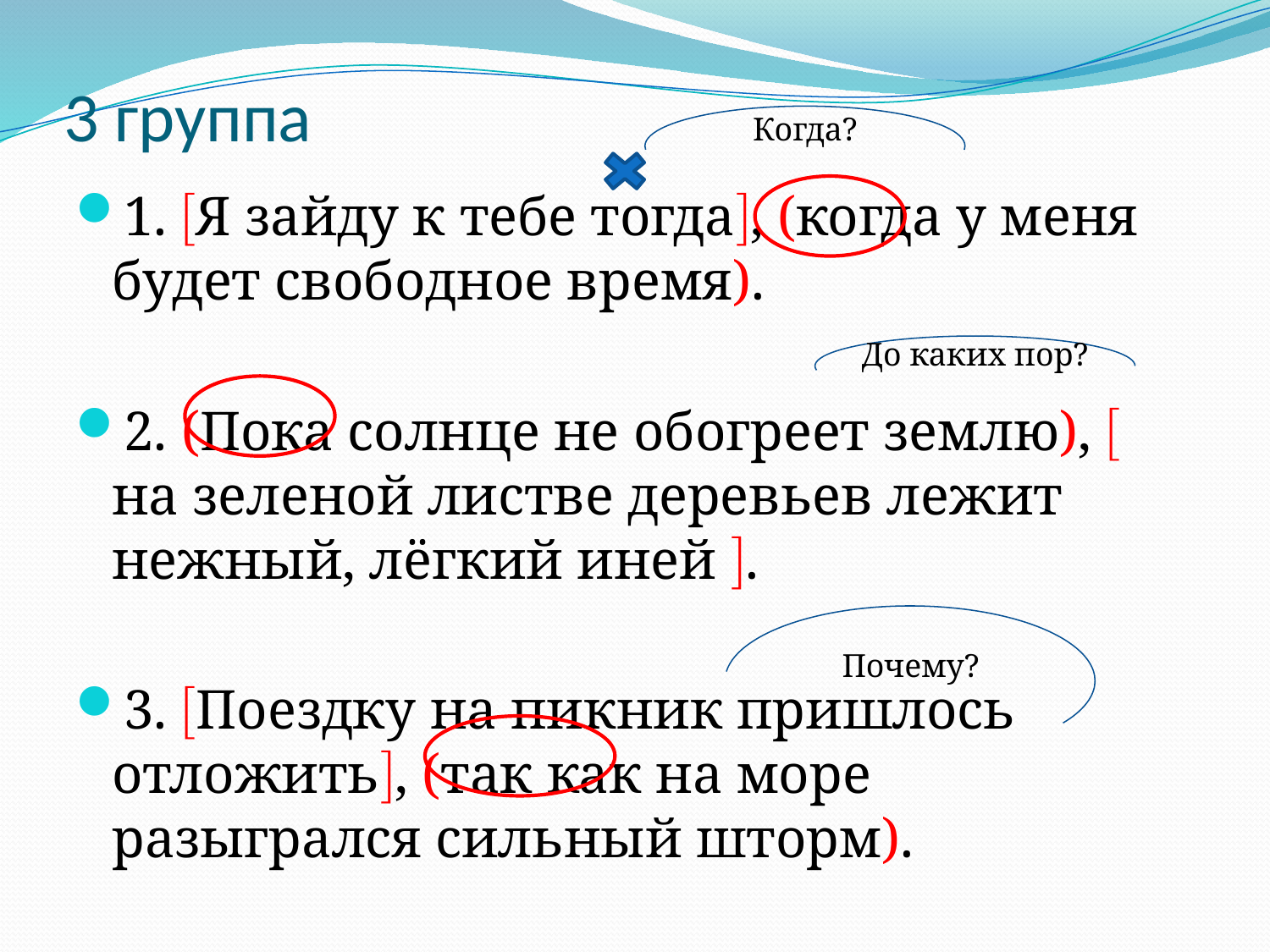

# 3 группа
Когда?

1. [Я зайду к тебе тогда], (когда у меня будет свободное время).

2. (Пока солнце не обогреет землю), [ на зеленой листве деревьев лежит нежный, лёгкий иней ].

3. [Поездку на пикник пришлось отложить], (так как на море разыгрался сильный шторм).

До каких пор?

Почему?